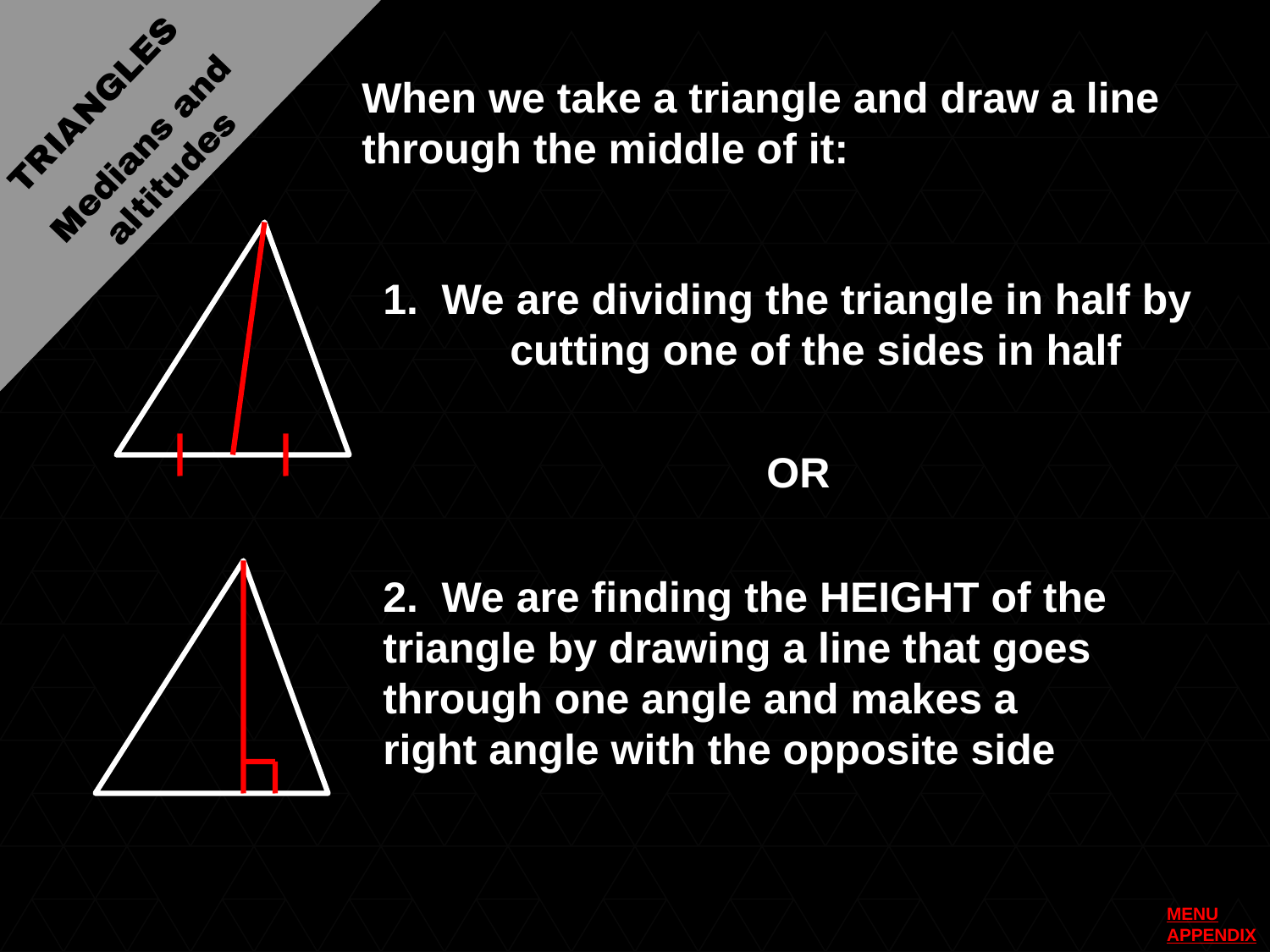

When we take a triangle and draw a line through the middle of it:
TRIANGLES
Medians and altitudes

1.  We are dividing the triangle in half by   	cutting one of the sides in half
OR

2.  We are finding the HEIGHT of the 	triangle by drawing a line that goes 	through one angle and makes a 	right angle with the opposite side
MENU
APPENDIX